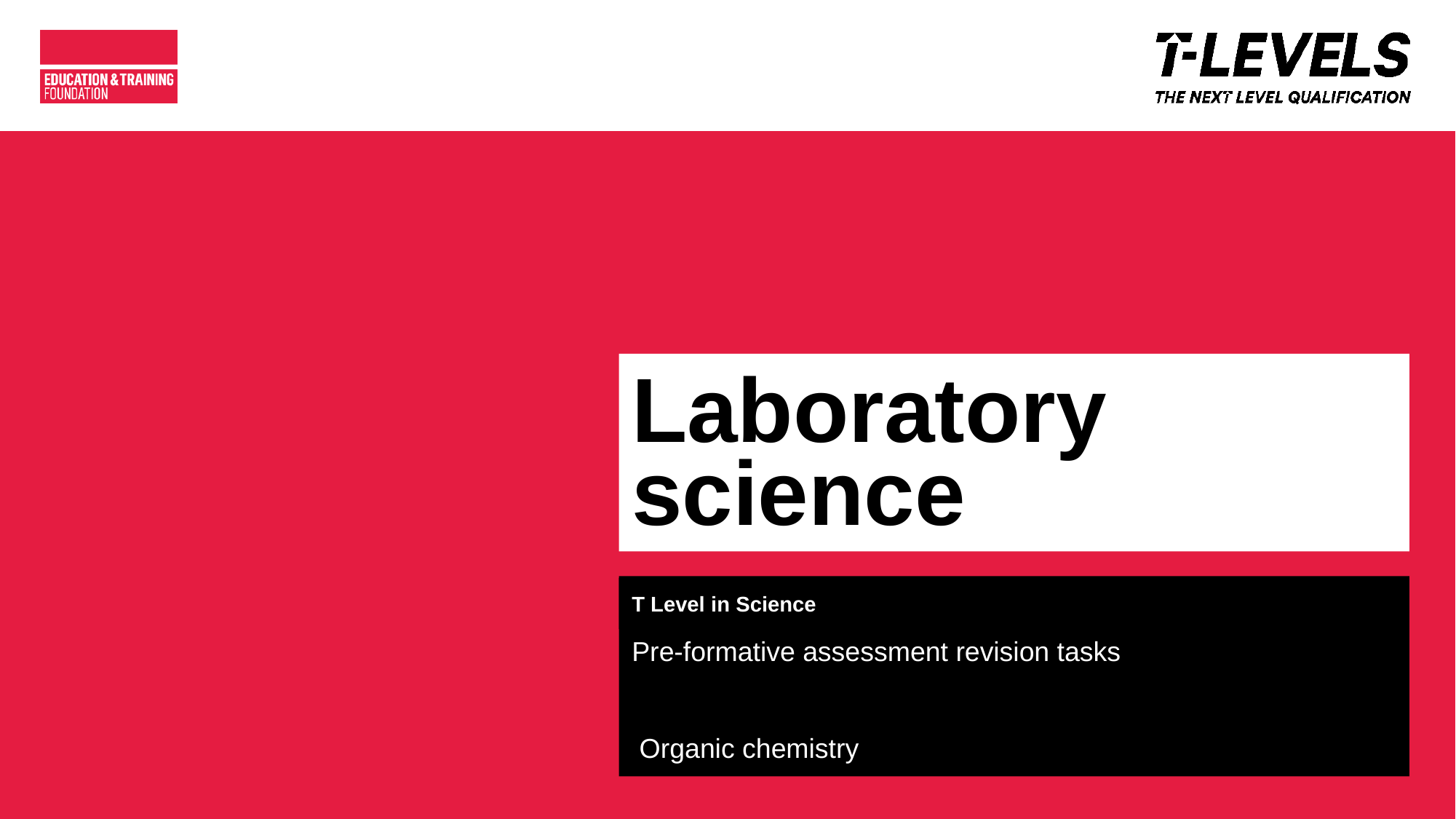

# Laboratory science
T Level in Science
Pre-formative assessment revision tasks
 Organic chemistry